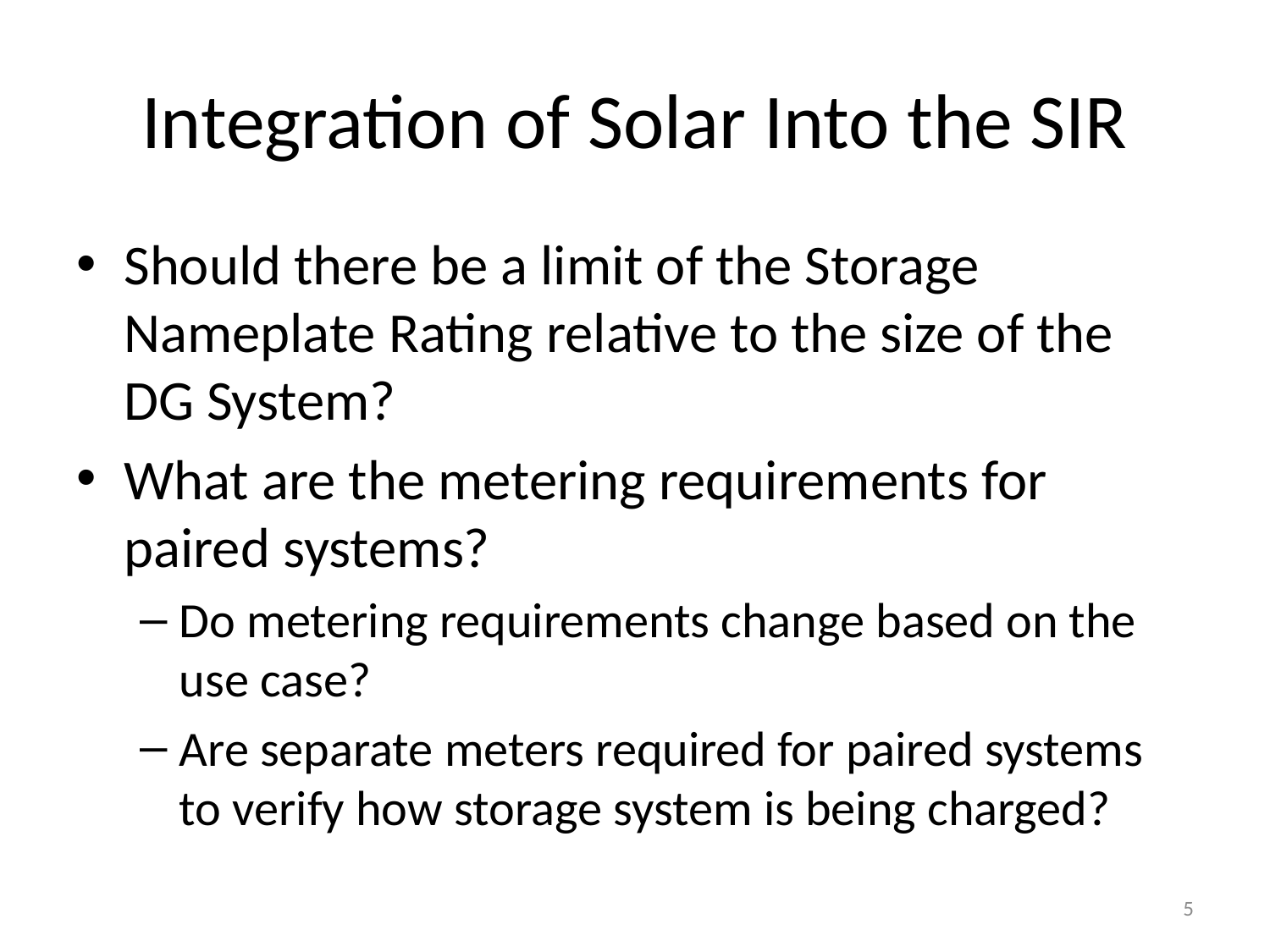

# Integration of Solar Into the SIR
Should there be a limit of the Storage Nameplate Rating relative to the size of the DG System?
What are the metering requirements for paired systems?
Do metering requirements change based on the use case?
Are separate meters required for paired systems to verify how storage system is being charged?
5